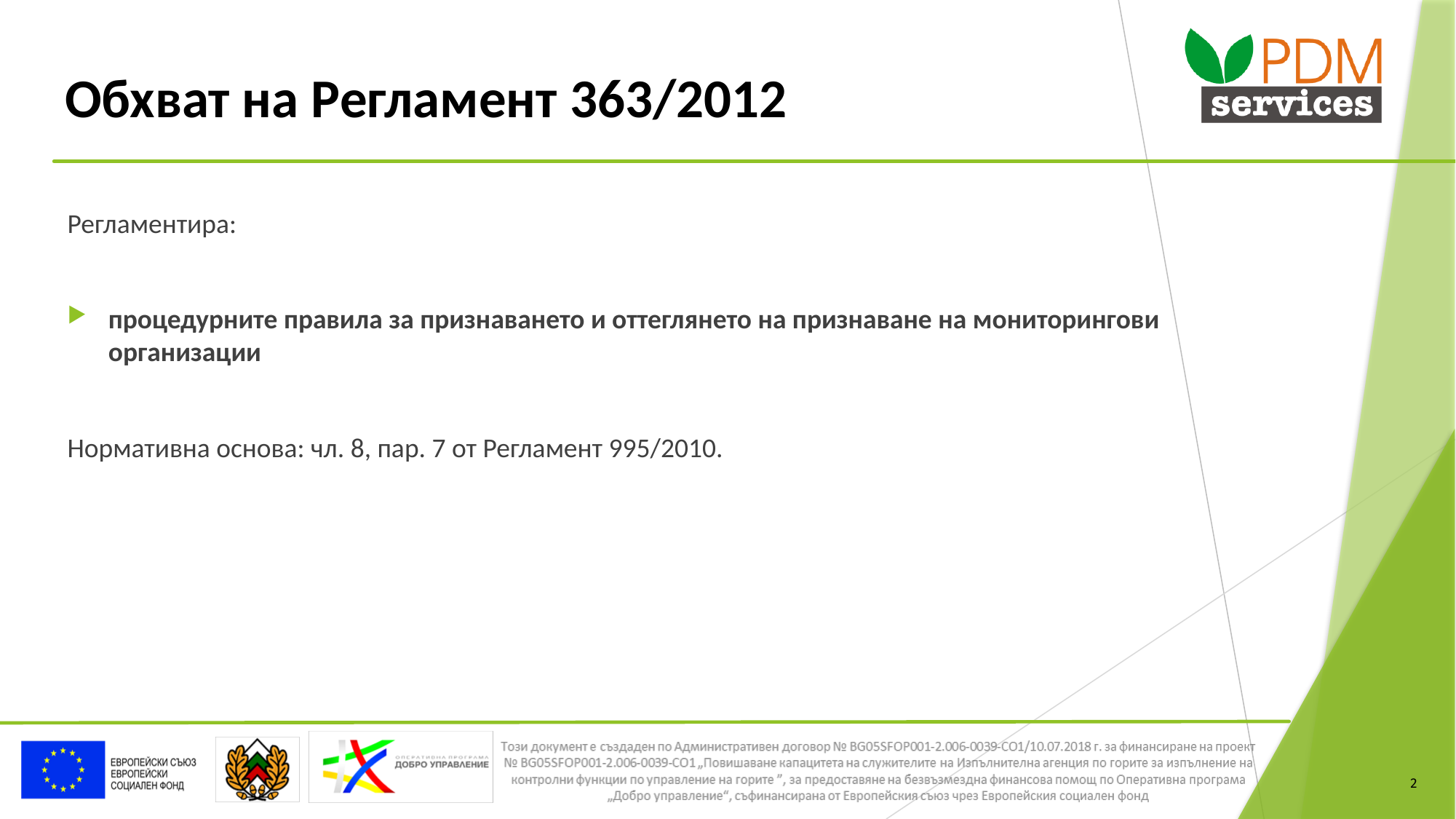

# Обхват на Регламент 363/2012
Регламентира:

процедурните правила за признаването и оттеглянето на признаване на мониторингови организации

Нормативна основа: чл. 8, пар. 7 от Регламент 995/2010.
2